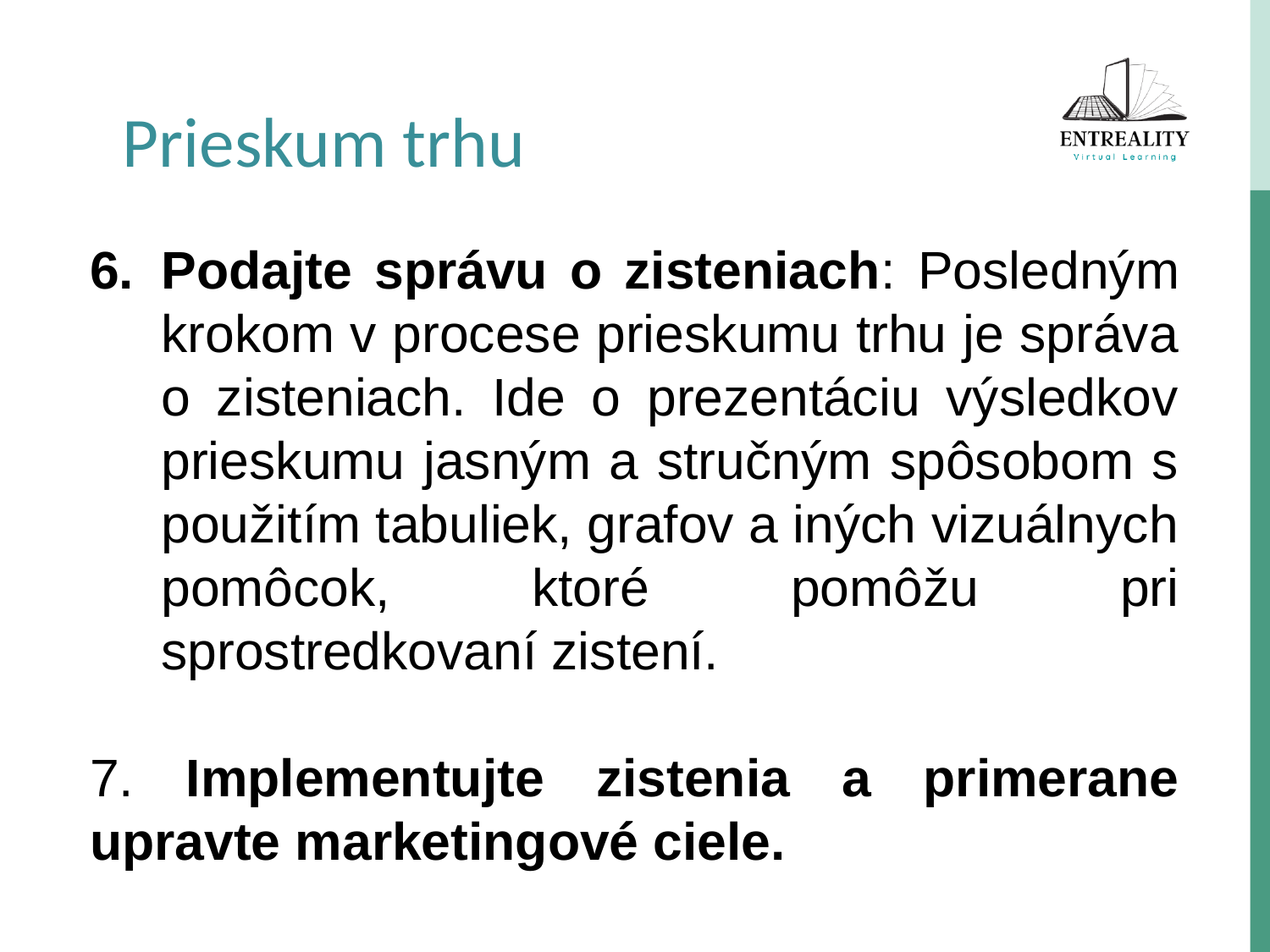

Prieskum trhu
Podajte správu o zisteniach: Posledným krokom v procese prieskumu trhu je správa o zisteniach. Ide o prezentáciu výsledkov prieskumu jasným a stručným spôsobom s použitím tabuliek, grafov a iných vizuálnych pomôcok, ktoré pomôžu pri sprostredkovaní zistení.

7. Implementujte zistenia a primerane upravte marketingové ciele.